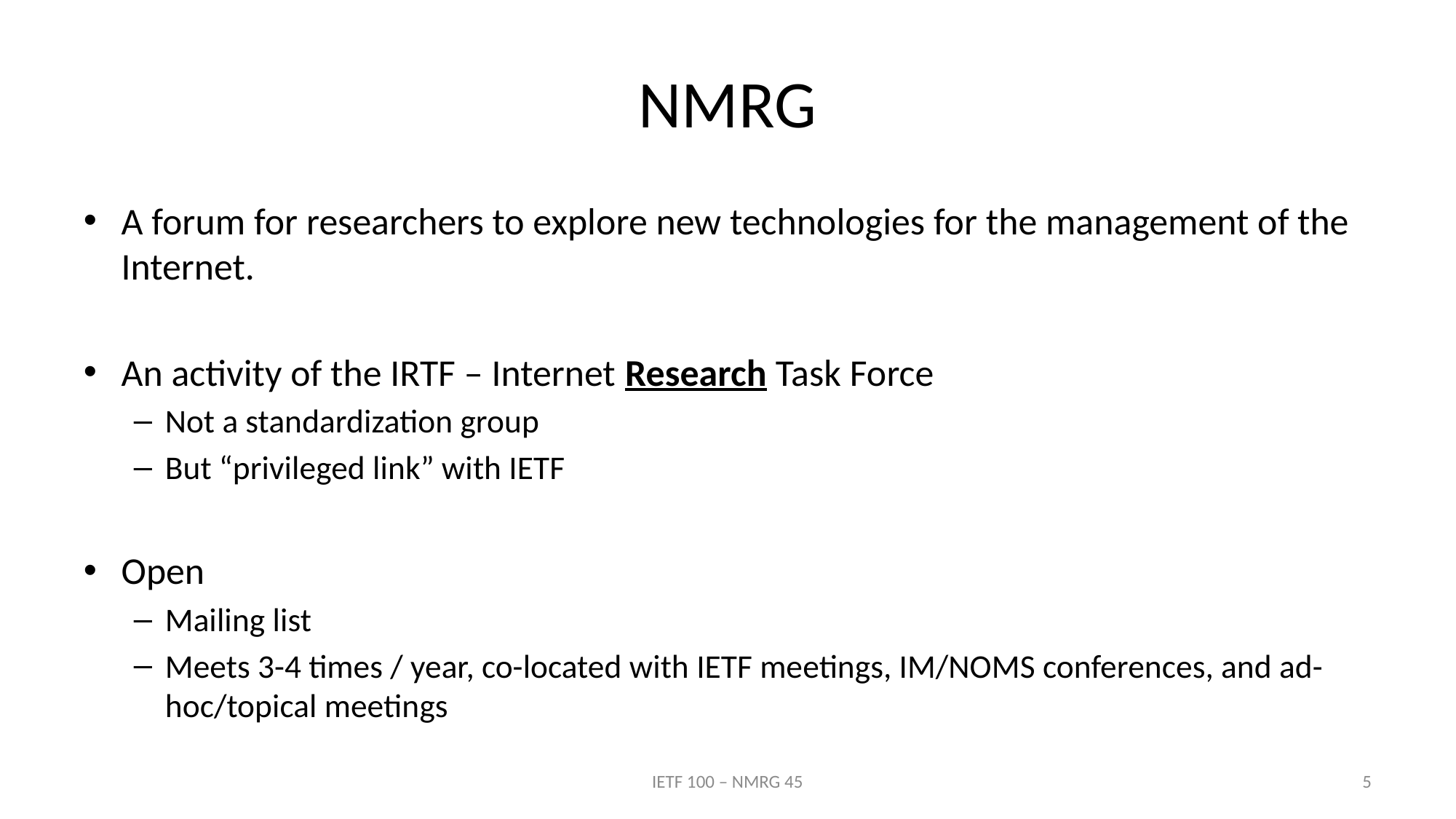

# NMRG
A forum for researchers to explore new technologies for the management of the Internet.

An activity of the IRTF – Internet Research Task Force
Not a standardization group
But “privileged link” with IETF

Open
Mailing list
Meets 3-4 times / year, co-located with IETF meetings, IM/NOMS conferences, and ad-hoc/topical meetings

IETF 100 – NMRG 45
5